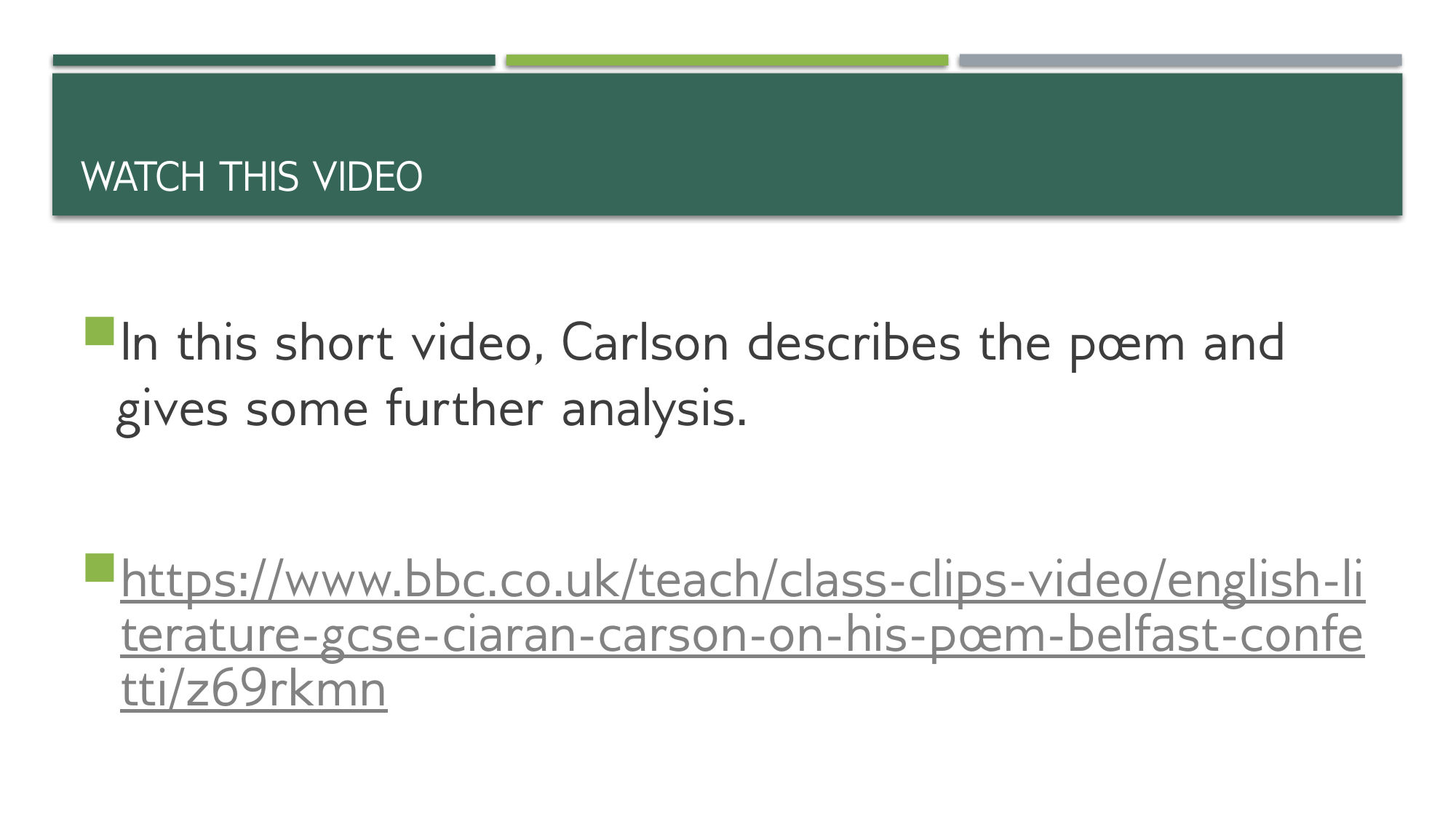

# Watch this video
In this short video, Carlson describes the poem and gives some further analysis.

https://www.bbc.co.uk/teach/class-clips-video/english-literature-gcse-ciaran-carson-on-his-poem-belfast-confetti/z69rkmn